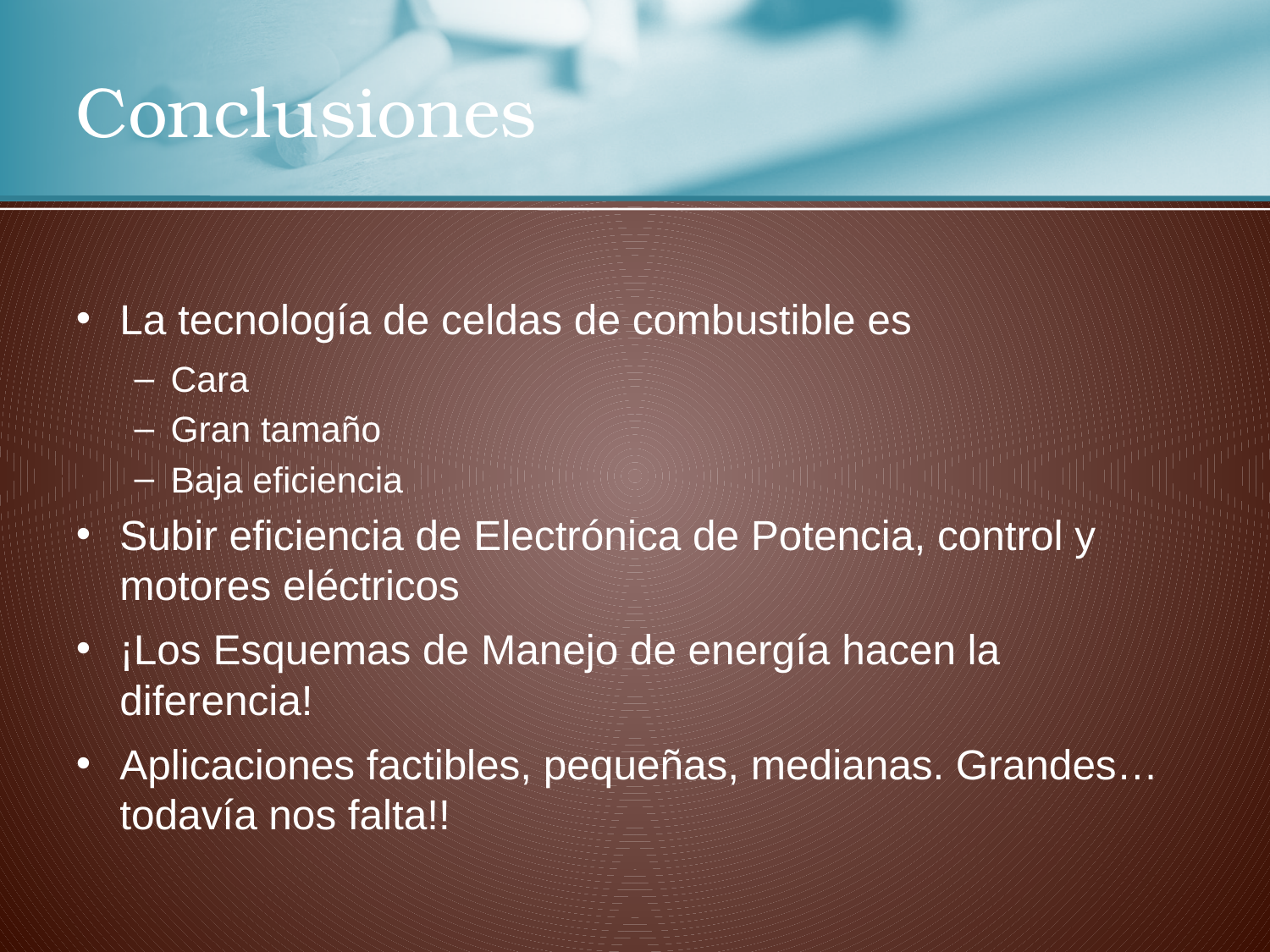

# Conclusiones

La tecnología de celdas de combustible es
Cara
Gran tamaño
Baja eficiencia
Subir eficiencia de Electrónica de Potencia, control y motores eléctricos
¡Los Esquemas de Manejo de energía hacen la diferencia!
Aplicaciones factibles, pequeñas, medianas. Grandes…  todavía nos falta!!